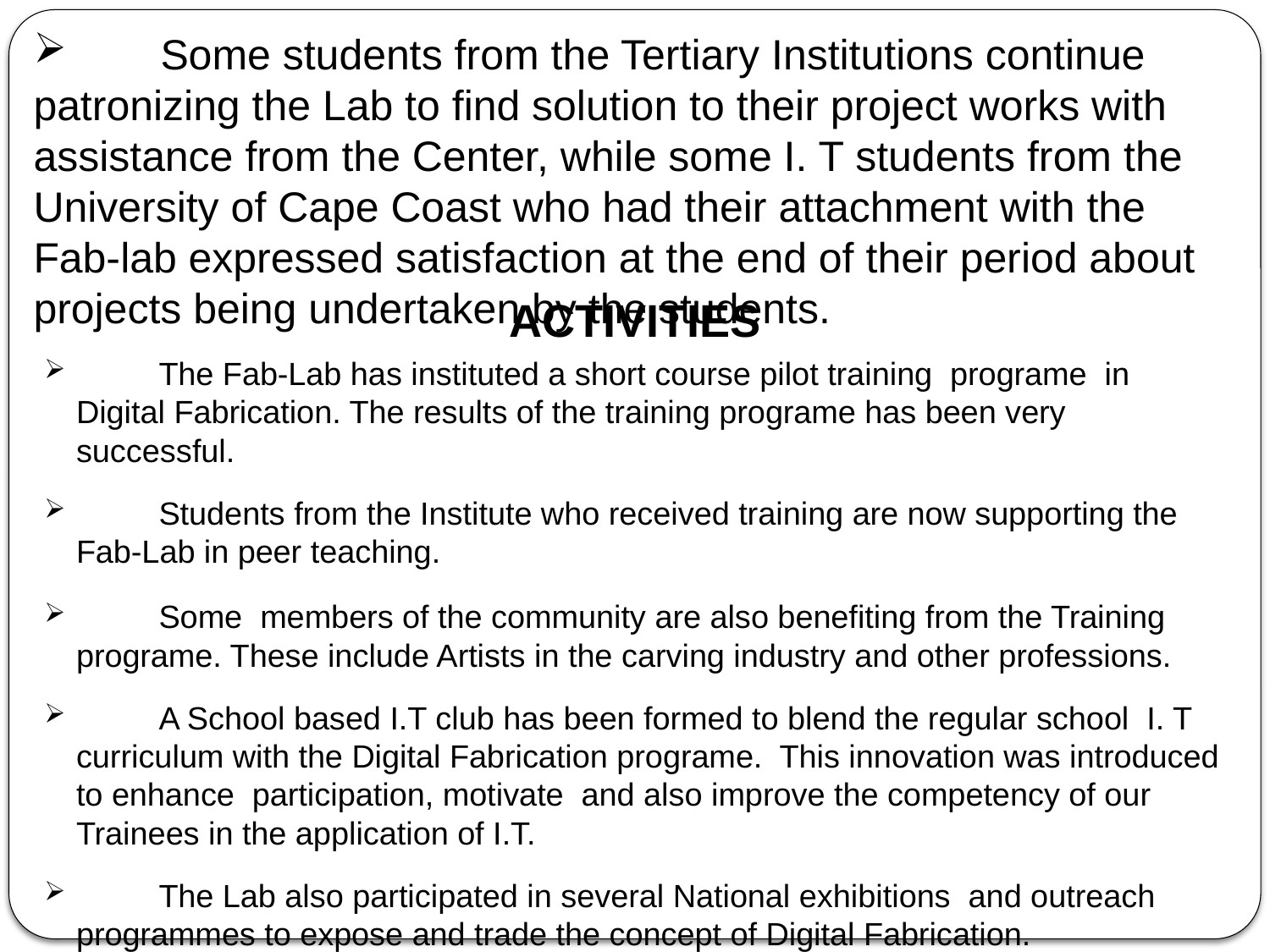

Some students from the Tertiary Institutions continue patronizing the Lab to find solution to their project works with assistance from the Center, while some I. T students from the University of Cape Coast who had their attachment with the Fab-lab expressed satisfaction at the end of their period about projects being undertaken by the students.
ACTIVITIES
 	The Fab-Lab has instituted a short course pilot training  programe  in Digital Fabrication. The results of the training programe has been very successful.

 	Students from the Institute who received training are now supporting the Fab-Lab in peer teaching.

 	Some  members of the community are also benefiting from the Training programe. These include Artists in the carving industry and other professions.

 	A School based I.T club has been formed to blend the regular school  I. T  curriculum with the Digital Fabrication programe.  This innovation was introduced to enhance  participation, motivate  and also improve the competency of our Trainees in the application of I.T.

 	The Lab also participated in several National exhibitions  and outreach programmes to expose and trade the concept of Digital Fabrication.